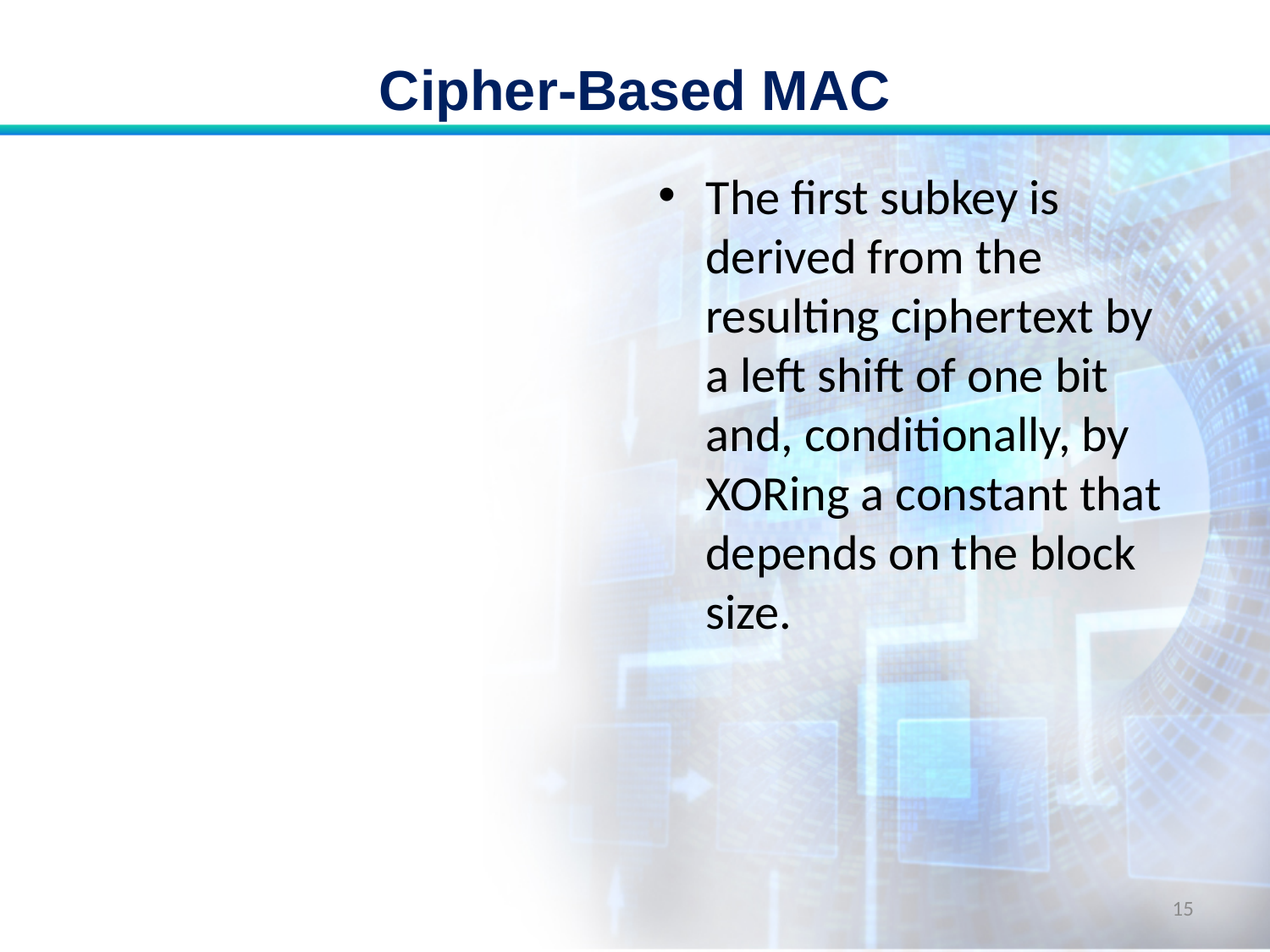

# Cipher-Based MAC
The first subkey is derived from the resulting ciphertext by a left shift of one bit and, conditionally, by XORing a constant that depends on the block size.

15